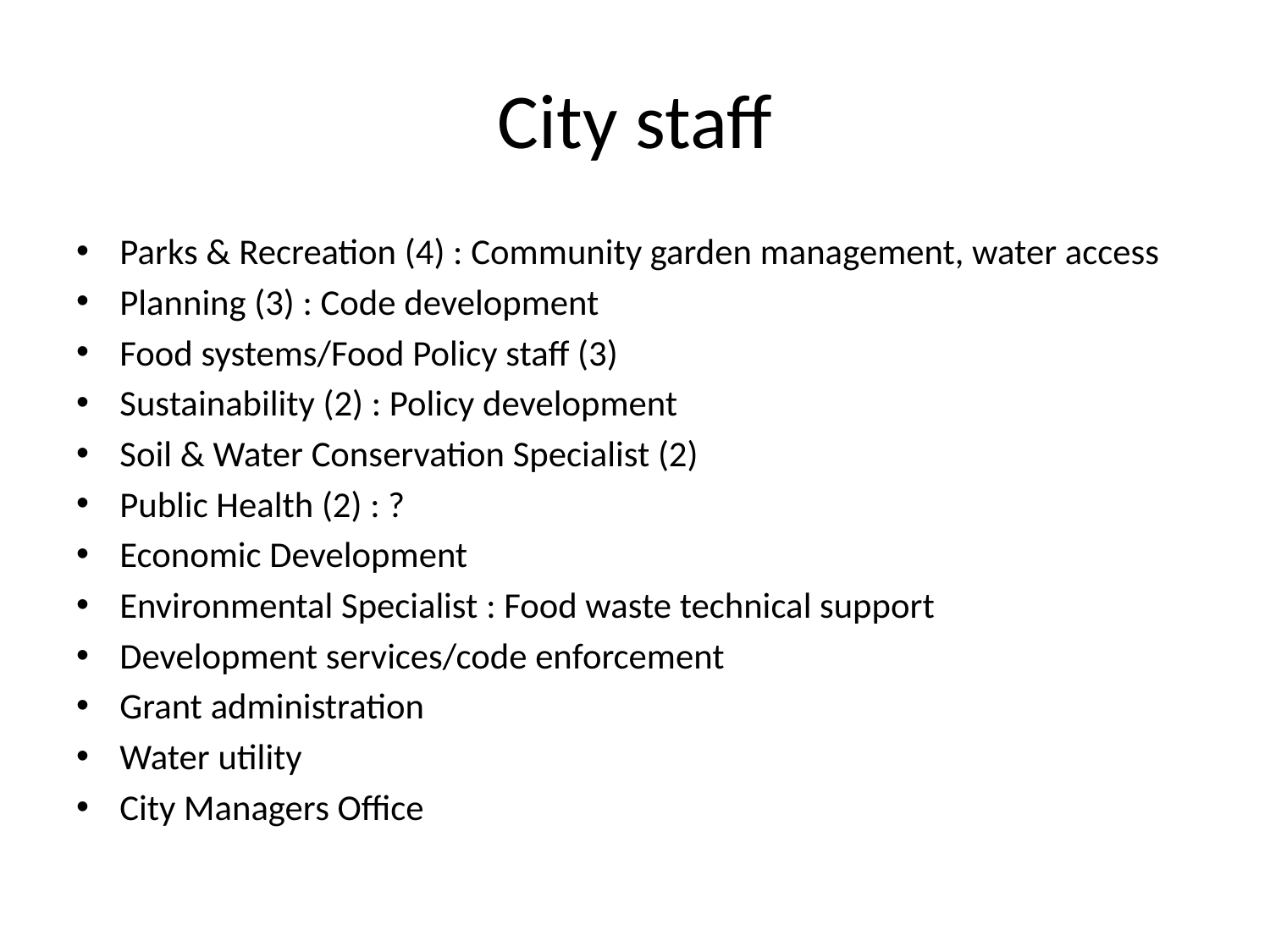

# City staff
Parks & Recreation (4) : Community garden management, water access
Planning (3) : Code development
Food systems/Food Policy staff (3)
Sustainability (2) : Policy development
Soil & Water Conservation Specialist (2)
Public Health (2) : ?
Economic Development
Environmental Specialist : Food waste technical support
Development services/code enforcement
Grant administration
Water utility
City Managers Office